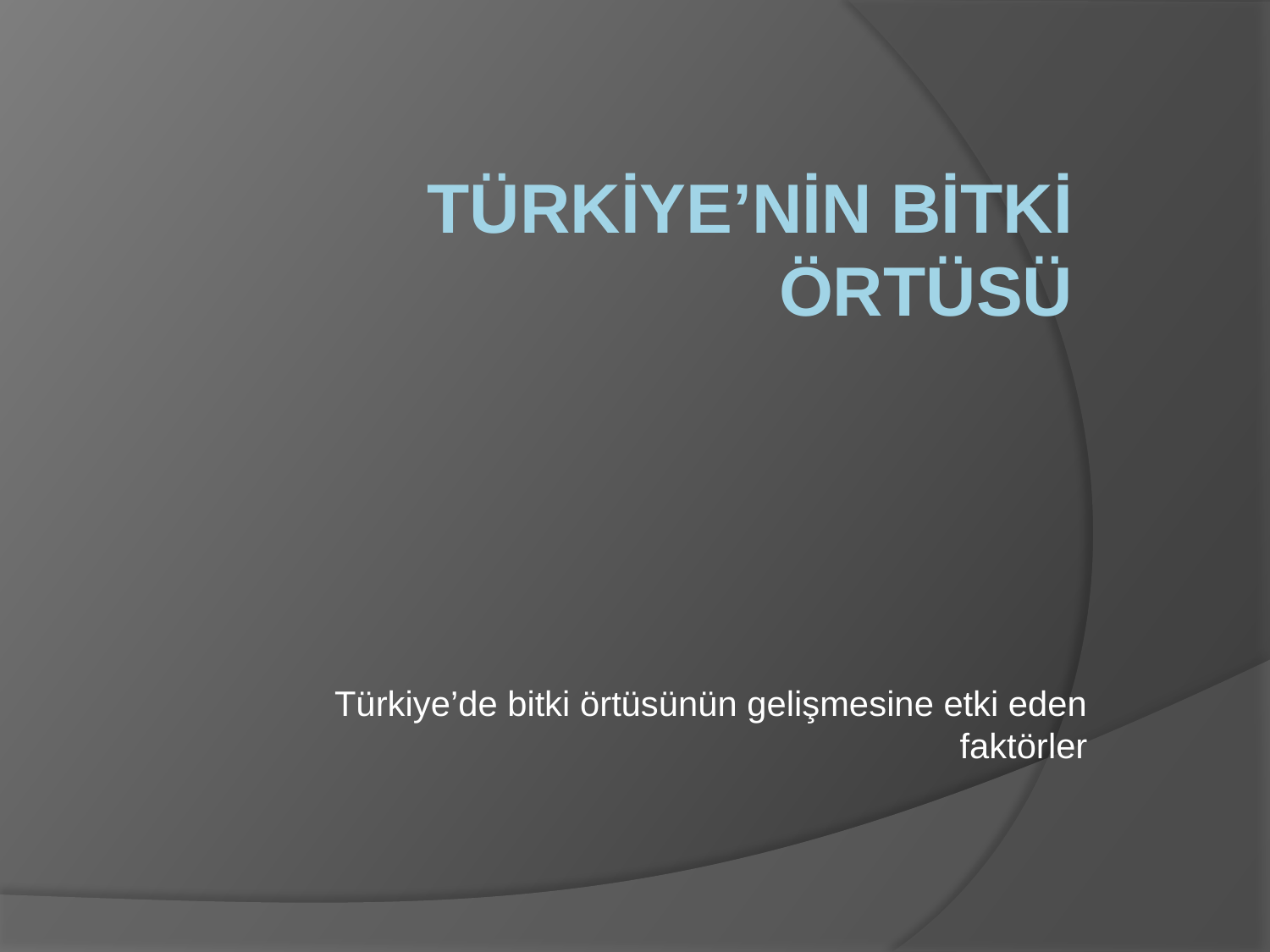

# Türkiye’nin Bitki Örtüsü
Türkiye’de bitki örtüsünün gelişmesine etki eden faktörler